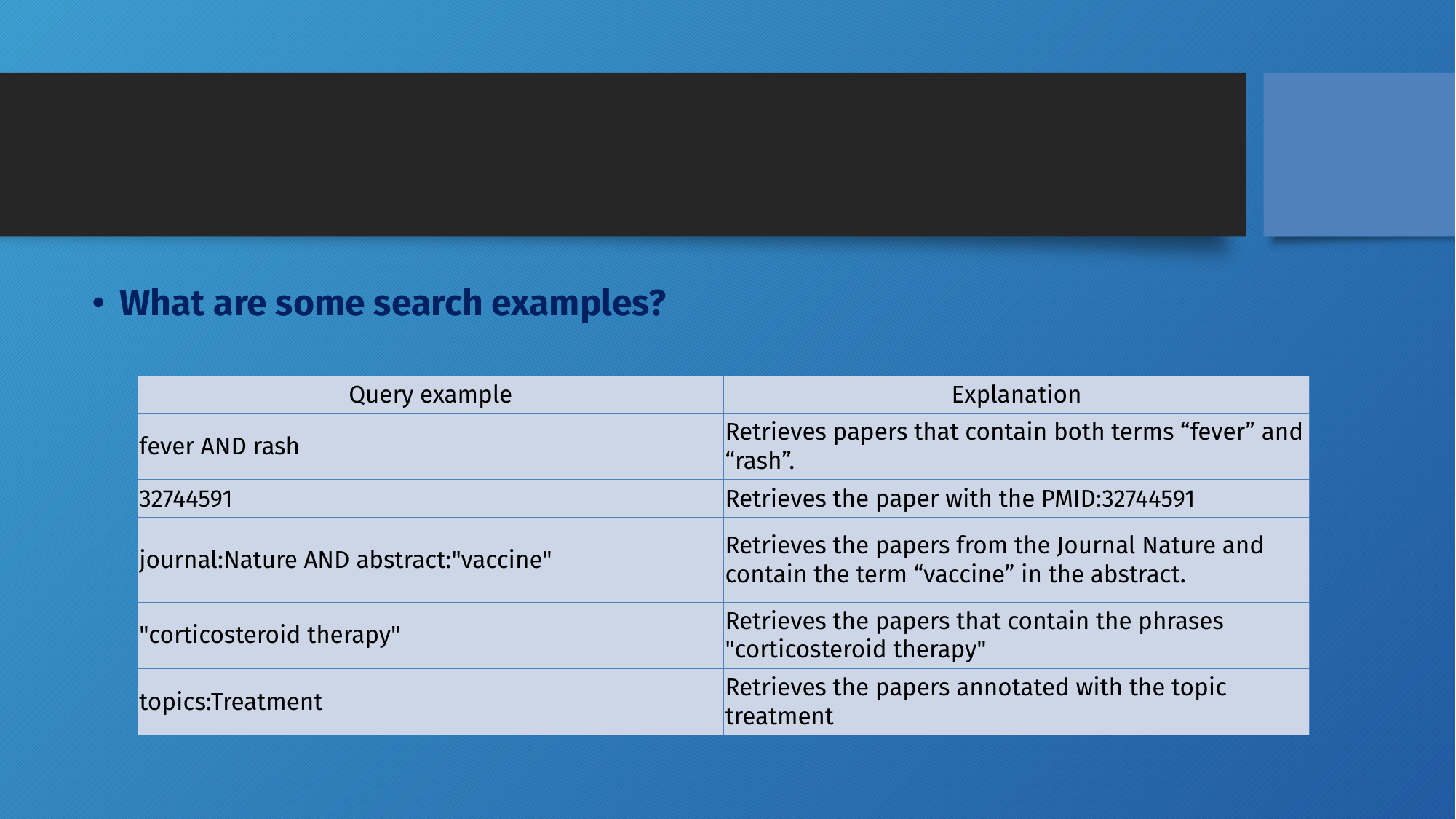

#
What are some search examples?

| Query example | Explanation |
| --- | --- |
| fever AND rash | Retrieves papers that contain both terms “fever” and “rash”. |
| 32744591 | Retrieves the paper with the PMID:32744591 |
| journal:Nature AND abstract:"vaccine" | Retrieves the papers from the Journal Nature and contain the term “vaccine” in the abstract. |
| "corticosteroid therapy" | Retrieves the papers that contain the phrases "corticosteroid therapy" |
| topics:Treatment | Retrieves the papers annotated with the topic treatment |